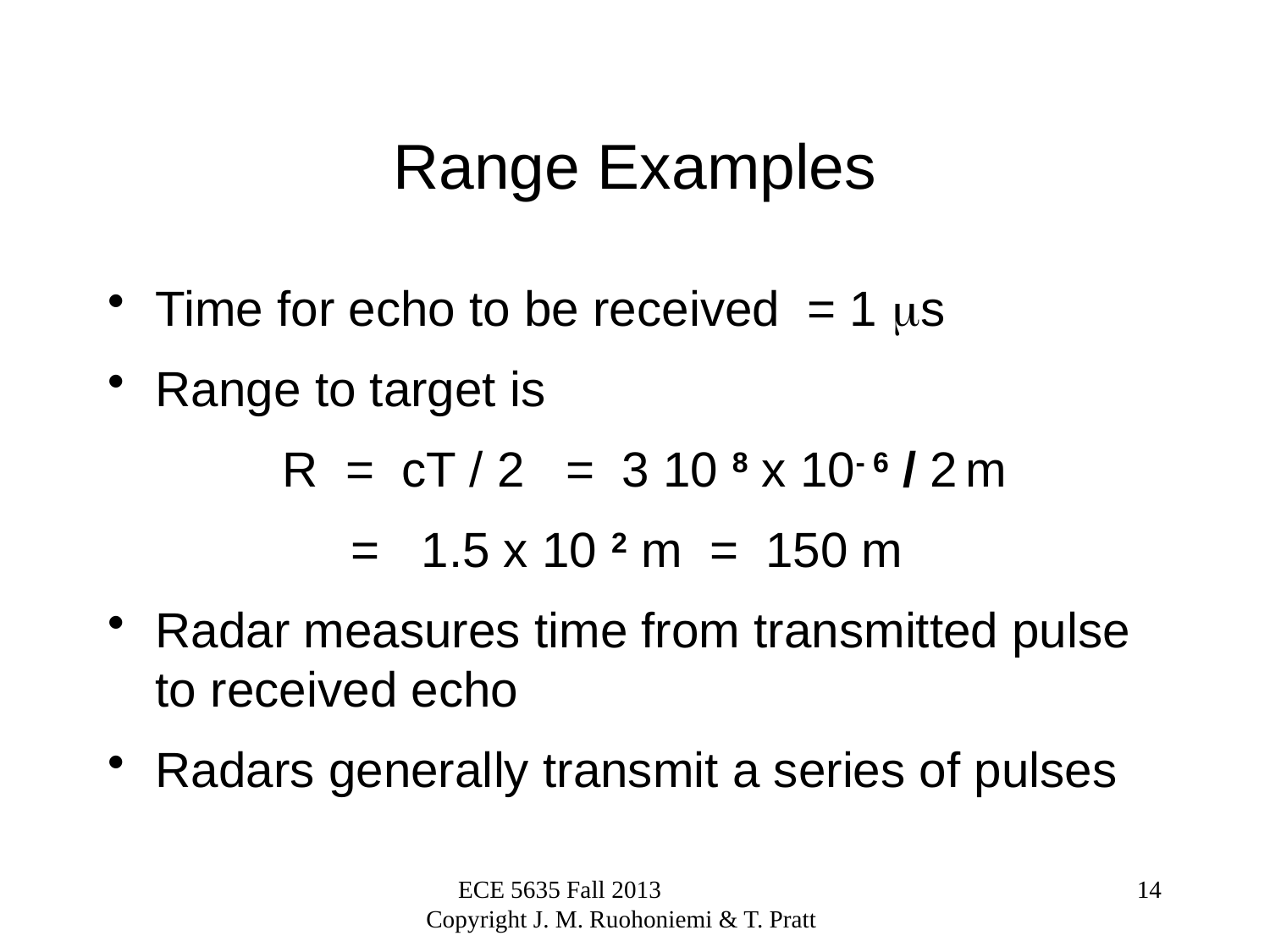

# Range Examples

Time for echo to be received  = 1 μs
Range to target is
		R  =  cT / 2   =  3 10 8 x 10- 6 / 2 m
		     =   1.5 x 10 2 m  =  150 m
Radar measures time from transmitted pulse to received echo
Radars generally transmit a series of pulses

ECE 5635 Fall 2013                      Copyright J. M. Ruohoniemi & T. Pratt
14